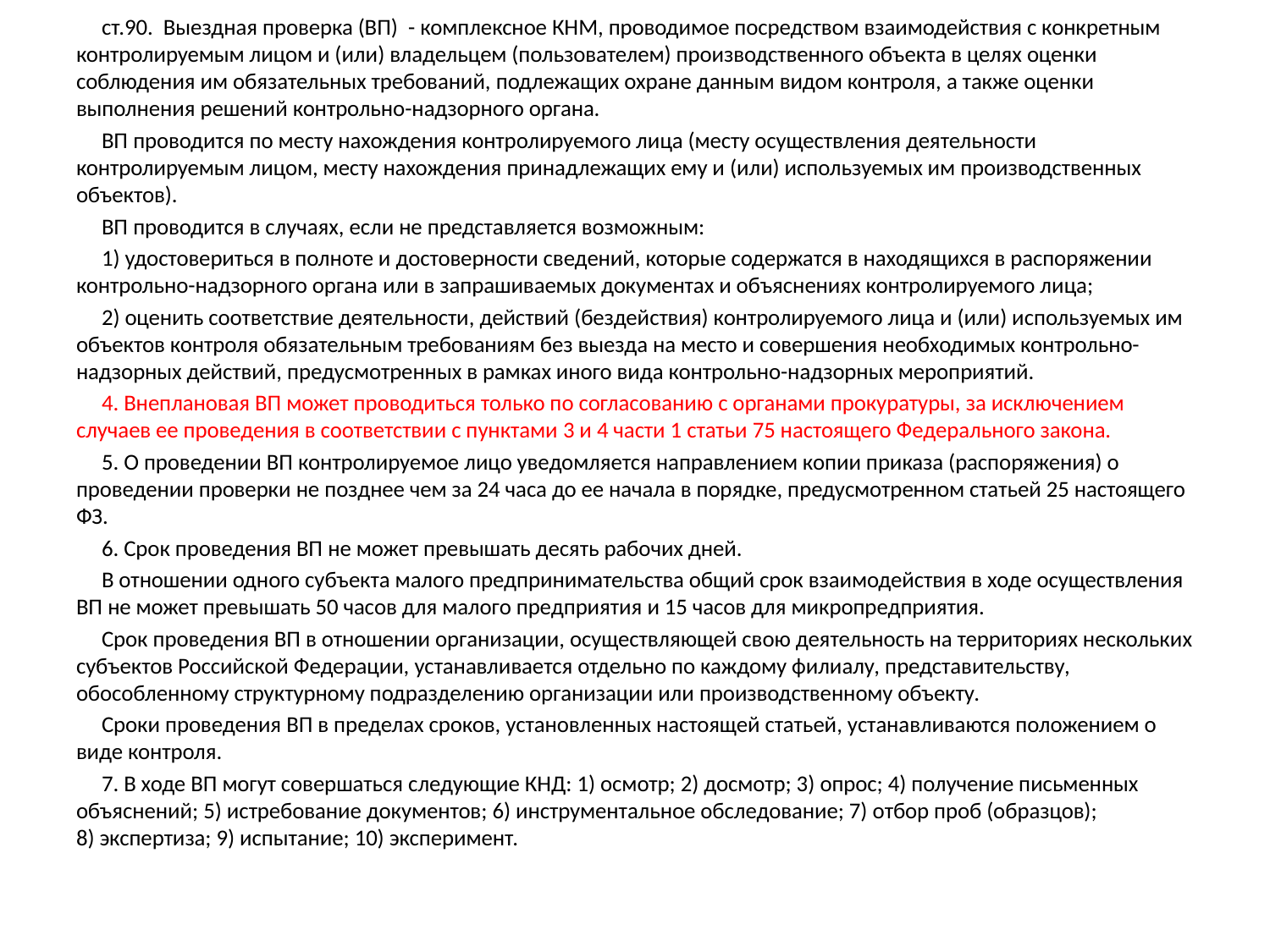

ст.90.  Выездная проверка (ВП)  - комплексное КНМ, проводимое посредством взаимодействия с конкретным контролируемым лицом и (или) владельцем (пользователем) производственного объекта в целях оценки соблюдения им обязательных требований, подлежащих охране данным видом контроля, а также оценки выполнения решений контрольно-надзорного органа.
     ВП проводится по месту нахождения контролируемого лица (месту осуществления деятельности контролируемым лицом, месту нахождения принадлежащих ему и (или) используемых им производственных объектов).
     ВП проводится в случаях, если не представляется возможным:
     1) удостовериться в полноте и достоверности сведений, которые содержатся в находящихся в распоряжении контрольно-надзорного органа или в запрашиваемых документах и объяснениях контролируемого лица;
     2) оценить соответствие деятельности, действий (бездействия) контролируемого лица и (или) используемых им объектов контроля обязательным требованиям без выезда на место и совершения необходимых контрольно-надзорных действий, предусмотренных в рамках иного вида контрольно-надзорных мероприятий.
     4. Внеплановая ВП может проводиться только по согласованию с органами прокуратуры, за исключением случаев ее проведения в соответствии с пунктами 3 и 4 части 1 статьи 75 настоящего Федерального закона.
     5. О проведении ВП контролируемое лицо уведомляется направлением копии приказа (распоряжения) о проведении проверки не позднее чем за 24 часа до ее начала в порядке, предусмотренном статьей 25 настоящего ФЗ.
     6. Срок проведения ВП не может превышать десять рабочих дней.
     В отношении одного субъекта малого предпринимательства общий срок взаимодействия в ходе осуществления ВП не может превышать 50 часов для малого предприятия и 15 часов для микропредприятия.
     Срок проведения ВП в отношении организации, осуществляющей свою деятельность на территориях нескольких субъектов Российской Федерации, устанавливается отдельно по каждому филиалу, представительству, обособленному структурному подразделению организации или производственному объекту.
     Сроки проведения ВП в пределах сроков, установленных настоящей статьей, устанавливаются положением о виде контроля.
     7. В ходе ВП могут совершаться следующие КНД: 1) осмотр; 2) досмотр; 3) опрос; 4) получение письменных объяснений; 5) истребование документов; 6) инструментальное обследование; 7) отбор проб (образцов); 8) экспертиза; 9) испытание; 10) эксперимент.